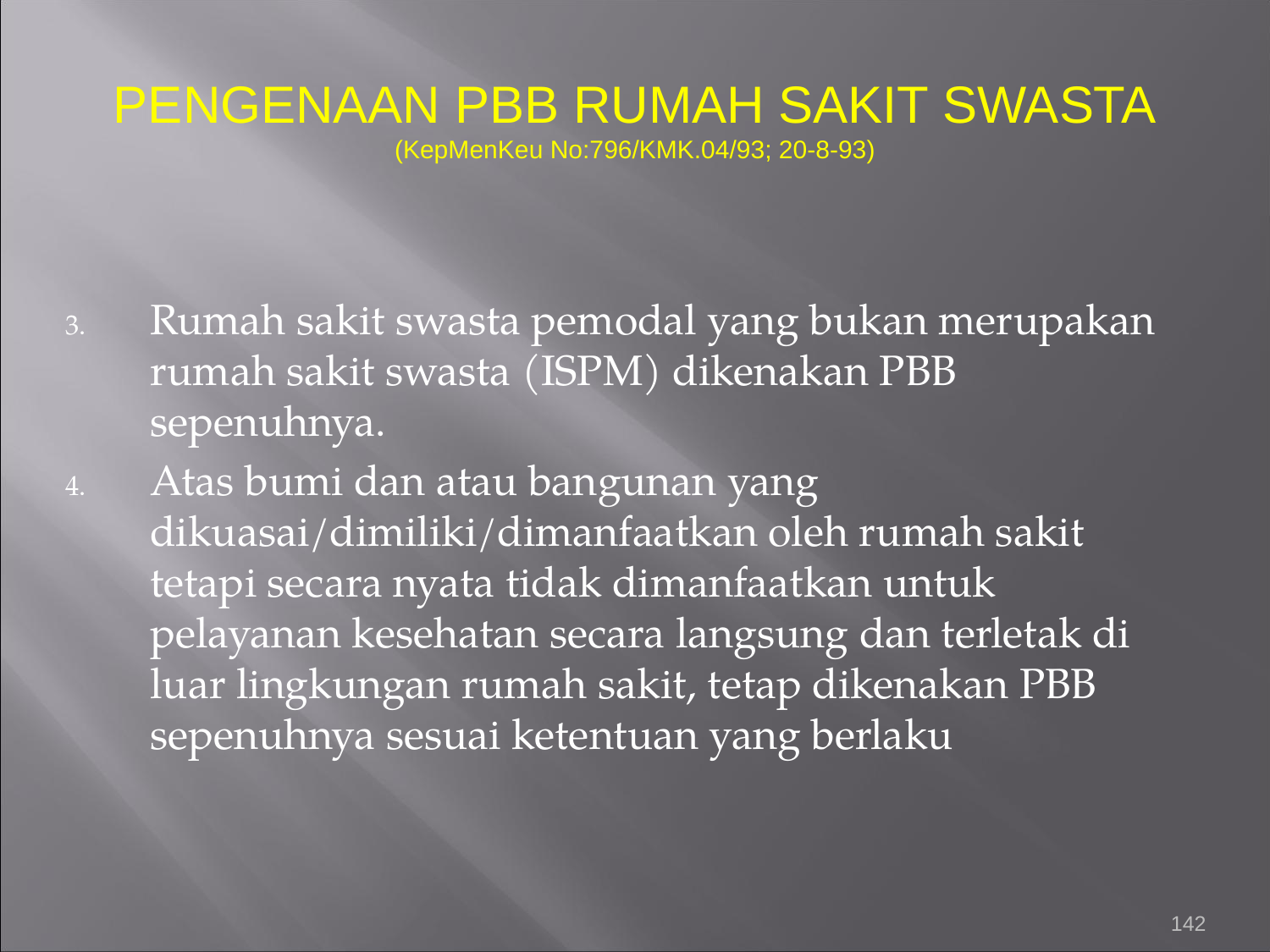

# PENGENAAN PBB RUMAH SAKIT SWASTA (KepMenKeu No:796/KMK.04/93; 20-8-93)
Rumah sakit swasta pemodal yang bukan merupakan rumah sakit swasta (ISPM) dikenakan PBB sepenuhnya.
Atas bumi dan atau bangunan yang dikuasai/dimiliki/dimanfaatkan oleh rumah sakit tetapi secara nyata tidak dimanfaatkan untuk pelayanan kesehatan secara langsung dan terletak di luar lingkungan rumah sakit, tetap dikenakan PBB sepenuhnya sesuai ketentuan yang berlaku
142